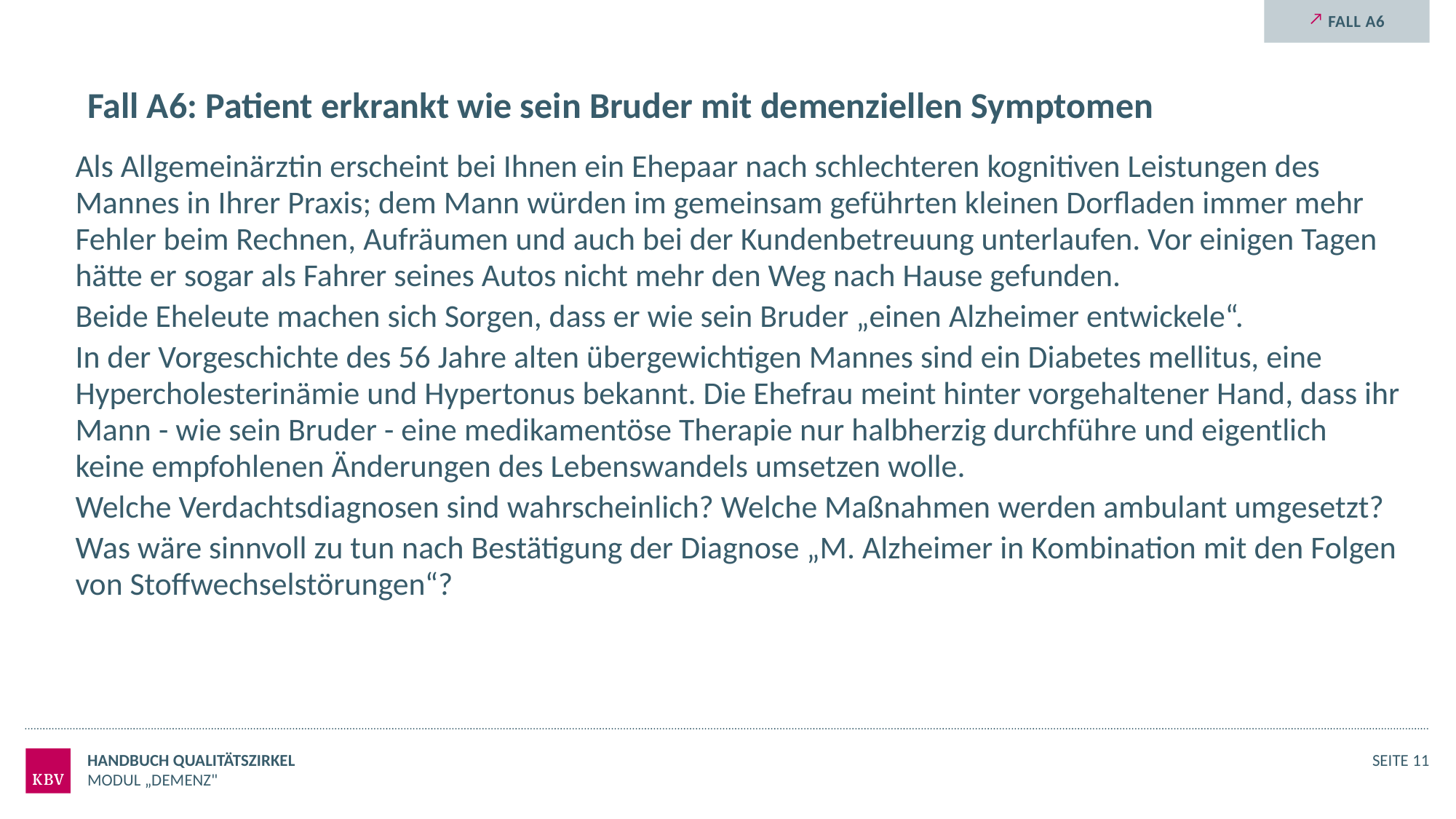

Fall A6
# Fall A6: Patient erkrankt wie sein Bruder mit demenziellen Symptomen
Als Allgemeinärztin erscheint bei Ihnen ein Ehepaar nach schlechteren kognitiven Leistungen des Mannes in Ihrer Praxis; dem Mann würden im gemeinsam geführten kleinen Dorfladen immer mehr Fehler beim Rechnen, Aufräumen und auch bei der Kundenbetreuung unterlaufen. Vor einigen Tagen hätte er sogar als Fahrer seines Autos nicht mehr den Weg nach Hause gefunden.
Beide Eheleute machen sich Sorgen, dass er wie sein Bruder „einen Alzheimer entwickele“.
In der Vorgeschichte des 56 Jahre alten übergewichtigen Mannes sind ein Diabetes mellitus, eine Hypercholesterinämie und Hypertonus bekannt. Die Ehefrau meint hinter vorgehaltener Hand, dass ihr Mann - wie sein Bruder - eine medikamentöse Therapie nur halbherzig durchführe und eigentlich keine empfohlenen Änderungen des Lebenswandels umsetzen wolle.
Welche Verdachtsdiagnosen sind wahrscheinlich? Welche Maßnahmen werden ambulant umgesetzt?
Was wäre sinnvoll zu tun nach Bestätigung der Diagnose „M. Alzheimer in Kombination mit den Folgen von Stoffwechselstörungen“?

Handbuch Qualitätszirkel
Seite 11
Modul „Demenz"